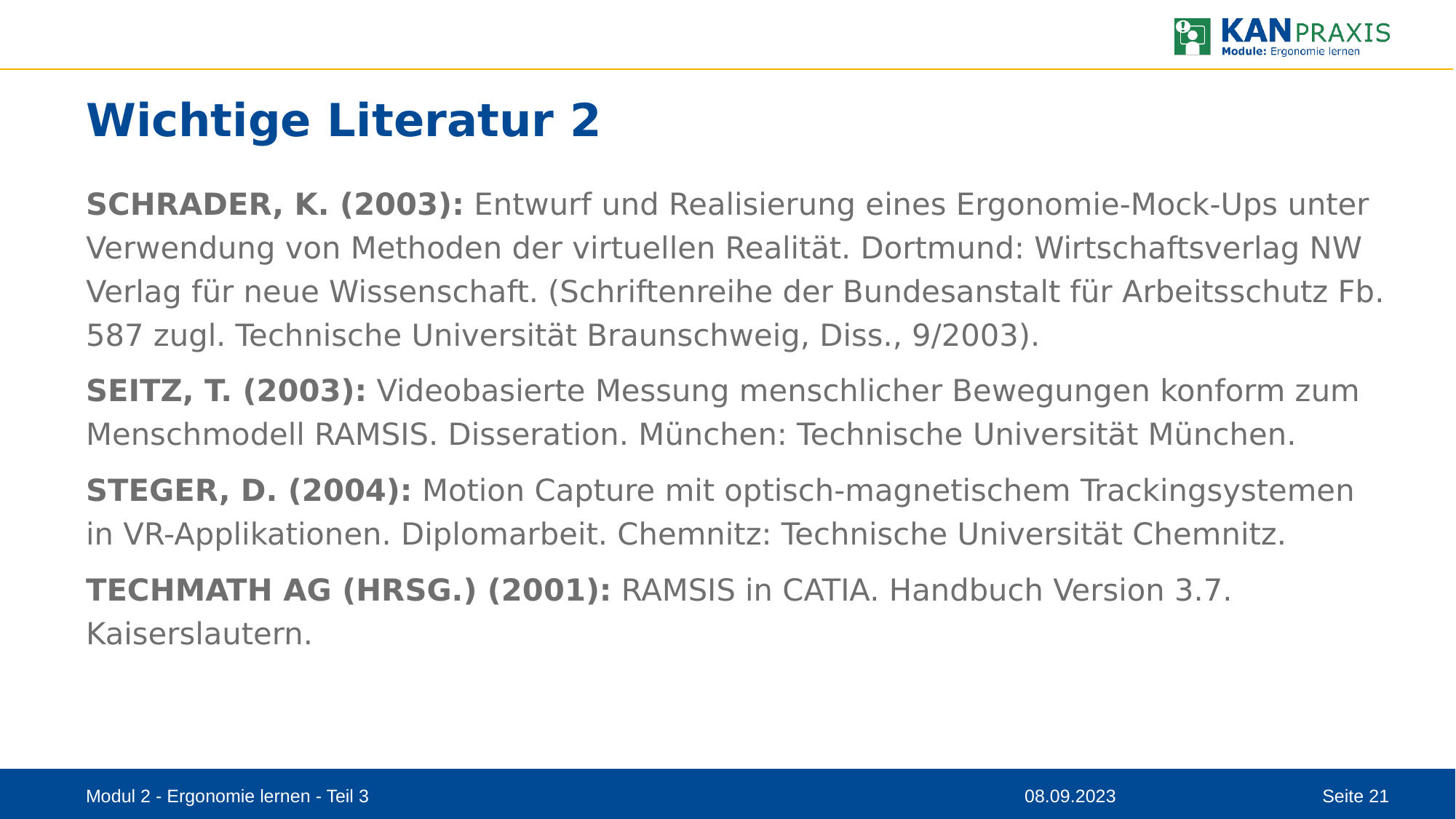

# Wichtige Literatur 2
SCHRADER, K. (2003): Entwurf und Realisierung eines Ergonomie-Mock-Ups unter Verwendung von Methoden der virtuellen Realität. Dortmund: Wirtschaftsverlag NW Verlag für neue Wissenschaft. (Schriftenreihe der Bundesanstalt für Arbeitsschutz Fb. 587 zugl. Technische Universität Braunschweig, Diss., 9/2003).
SEITZ, T. (2003): Videobasierte Messung menschlicher Bewegungen konform zum Menschmodell RAMSIS. Disseration. München: Technische Universität München.
STEGER, D. (2004): Motion Capture mit optisch-magnetischem Trackingsystemen in VR-Applikationen. Diplomarbeit. Chemnitz: Technische Universität Chemnitz.
TECHMATH AG (HRSG.) (2001): RAMSIS in CATIA. Handbuch Version 3.7. Kaiserslautern.

Modul 2 - Ergonomie lernen - Teil 3
08.09.2023
Seite 21